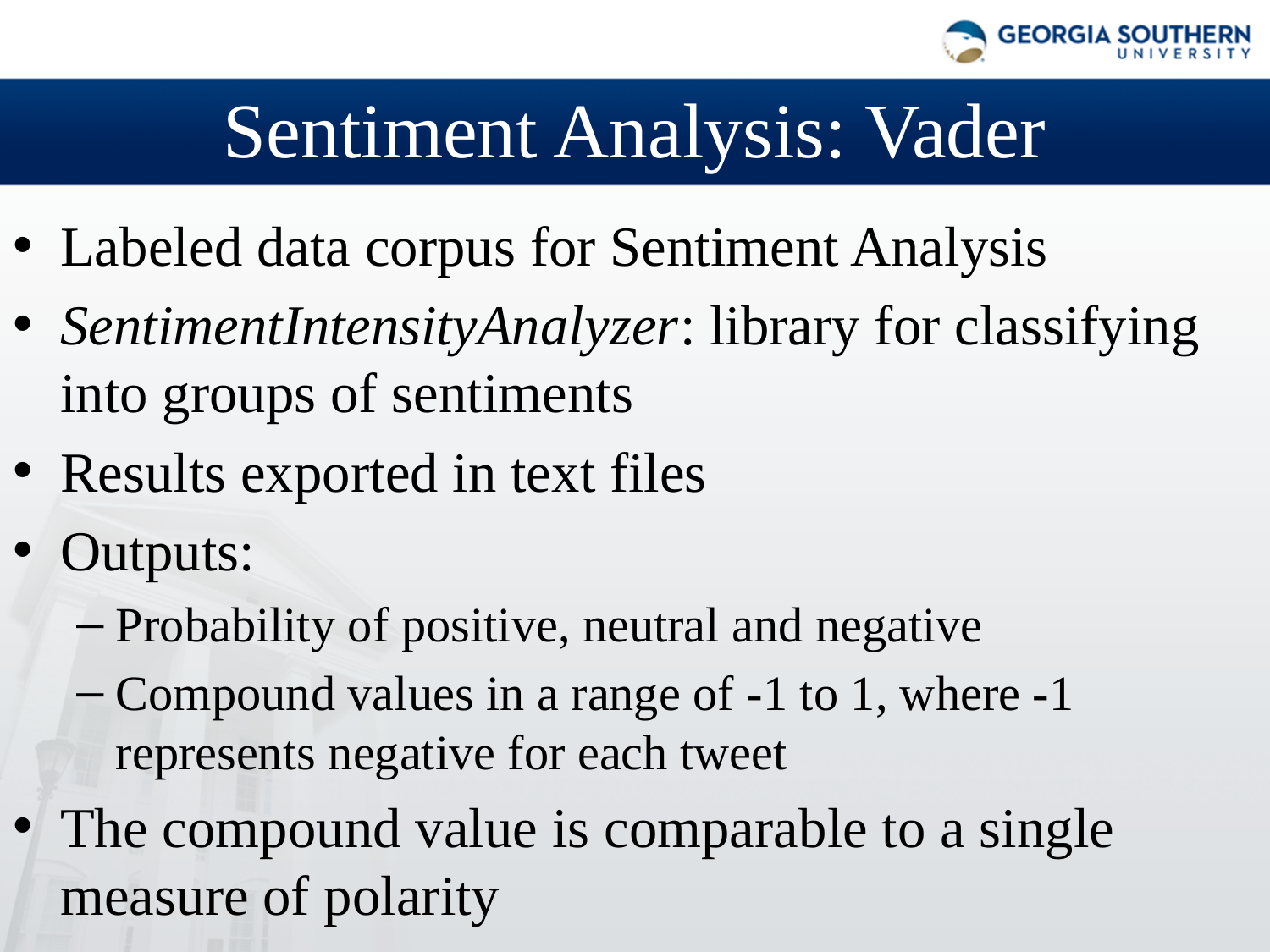

# Sentiment Analysis: Vader
Labeled data corpus for Sentiment Analysis
SentimentIntensityAnalyzer: library for classifying into groups of sentiments
Results exported in text files
Outputs:
Probability of positive, neutral and negative
Compound values in a range of -1 to 1, where -1 represents negative for each tweet
The compound value is comparable to a single measure of polarity